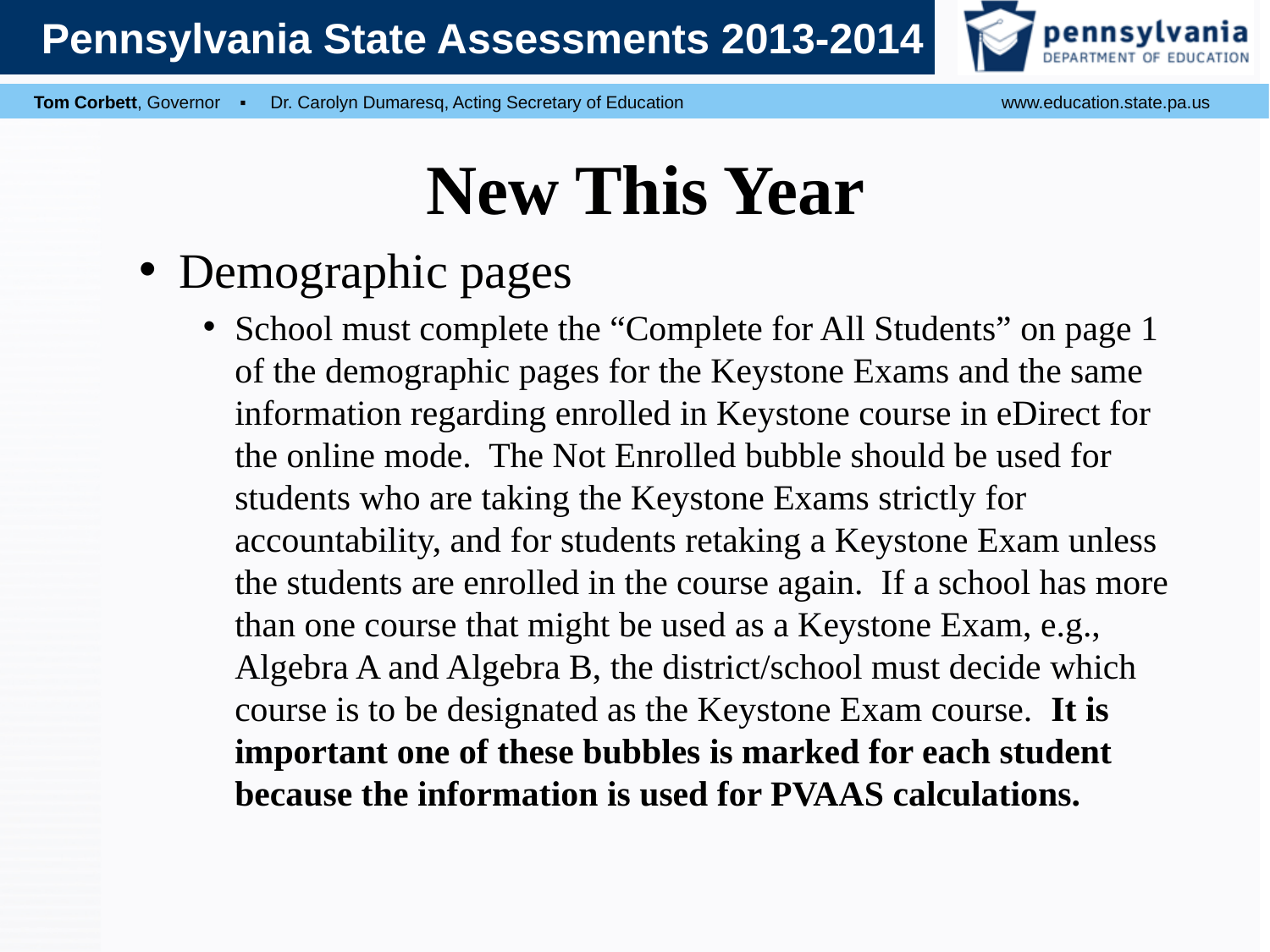

# New This Year
Demographic pages
School must complete the “Complete for All Students” on page 1 of the demographic pages for the Keystone Exams and the same information regarding enrolled in Keystone course in eDirect for the online mode.  The Not Enrolled bubble should be used for students who are taking the Keystone Exams strictly for accountability, and for students retaking a Keystone Exam unless the students are enrolled in the course again.  If a school has more than one course that might be used as a Keystone Exam, e.g., Algebra A and Algebra B, the district/school must decide which course is to be designated as the Keystone Exam course.  It is important one of these bubbles is marked for each student because the information is used for PVAAS calculations.